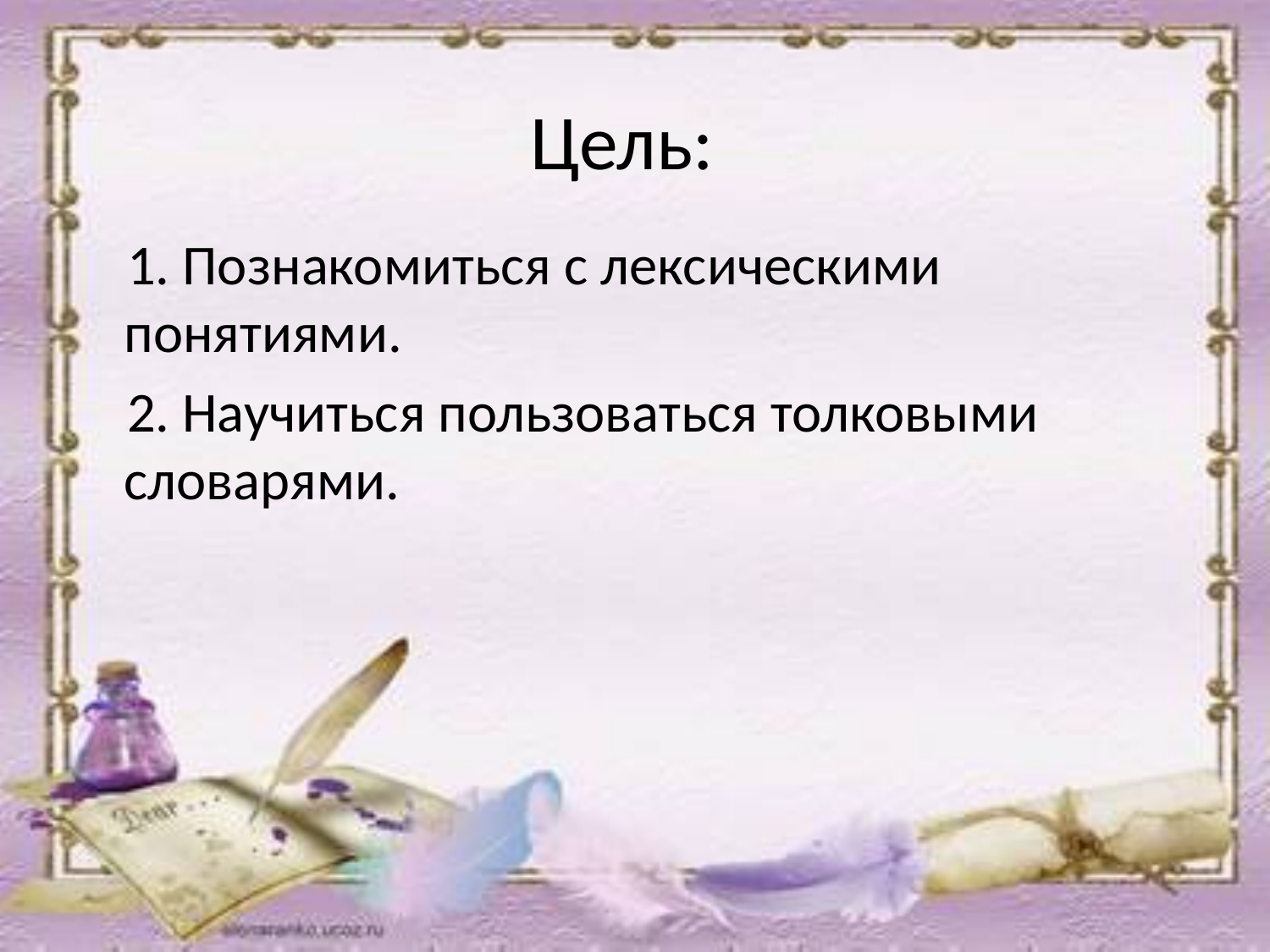

# Цель:
    1. Познакомиться с лексическими понятиями.
    2. Научиться пользоваться толковыми словарями.